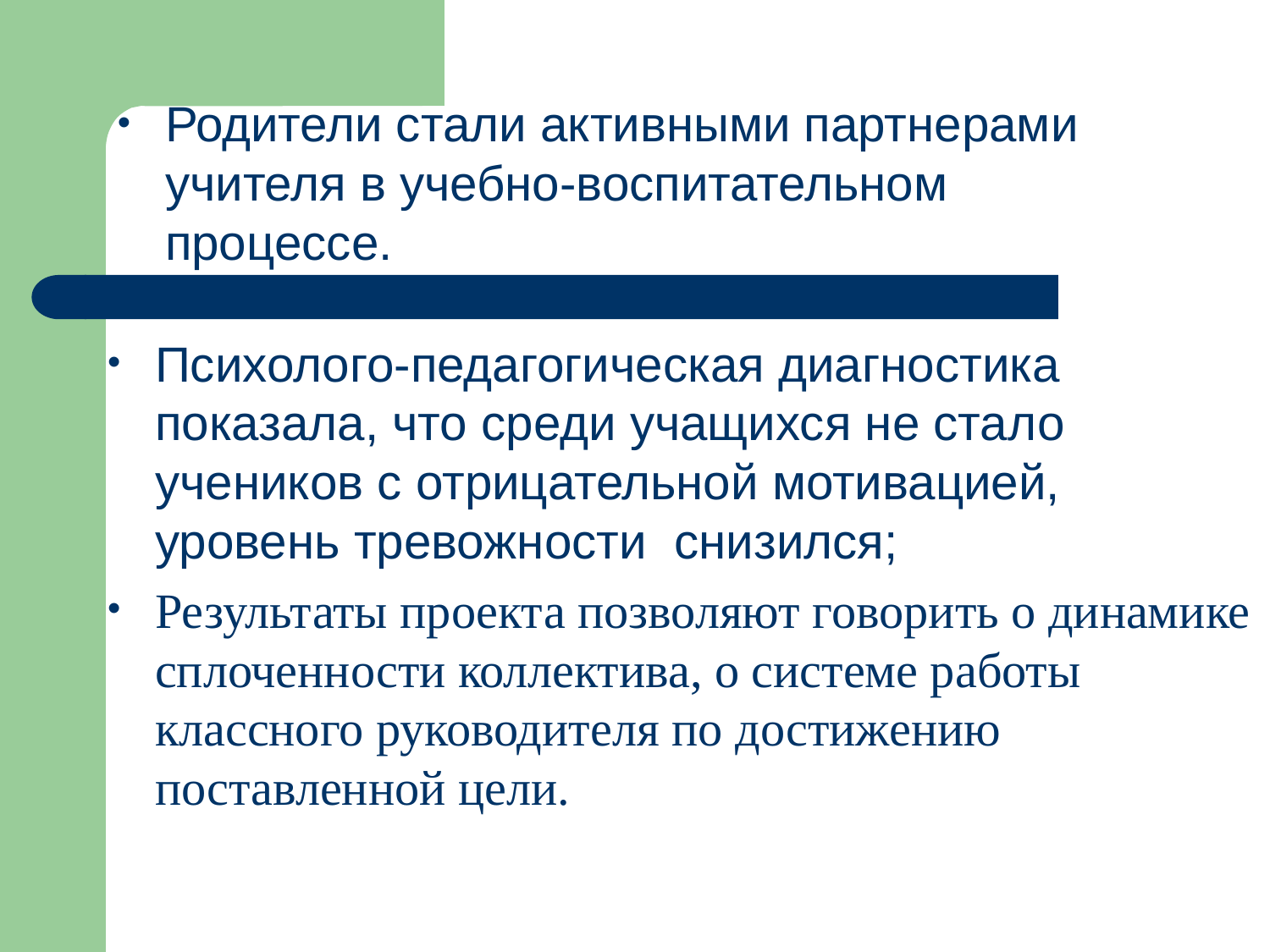

Родители стали активными партнерами учителя в учебно-воспитательном процессе.
Психолого-педагогическая диагностика показала, что среди учащихся не стало учеников с отрицательной мотивацией, уровень тревожности  снизился;
Результаты проекта позволяют говорить о динамике сплоченности коллектива, о системе работы классного руководителя по достижению поставленной цели.